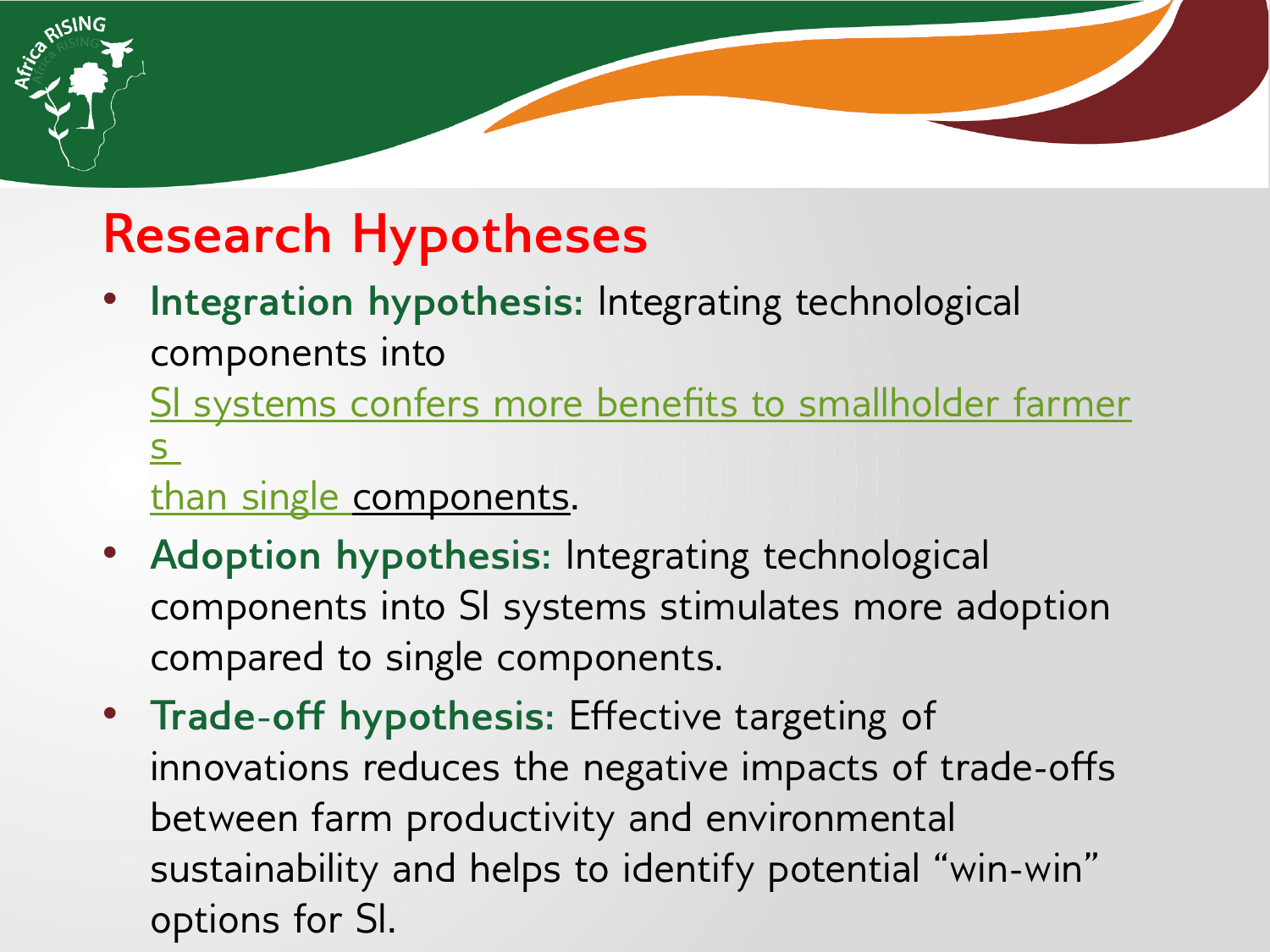

Research Hypotheses
Integration hypothesis: Integrating technological components into SI systems confers more benefits to smallholder farmers than single components.
Adoption hypothesis: Integrating technological components into SI systems stimulates more adoption compared to single components.
Trade-off hypothesis: Effective targeting of innovations reduces the negative impacts of trade-offs between farm productivity and environmental sustainability and helps to identify potential “win-win” options for SI.